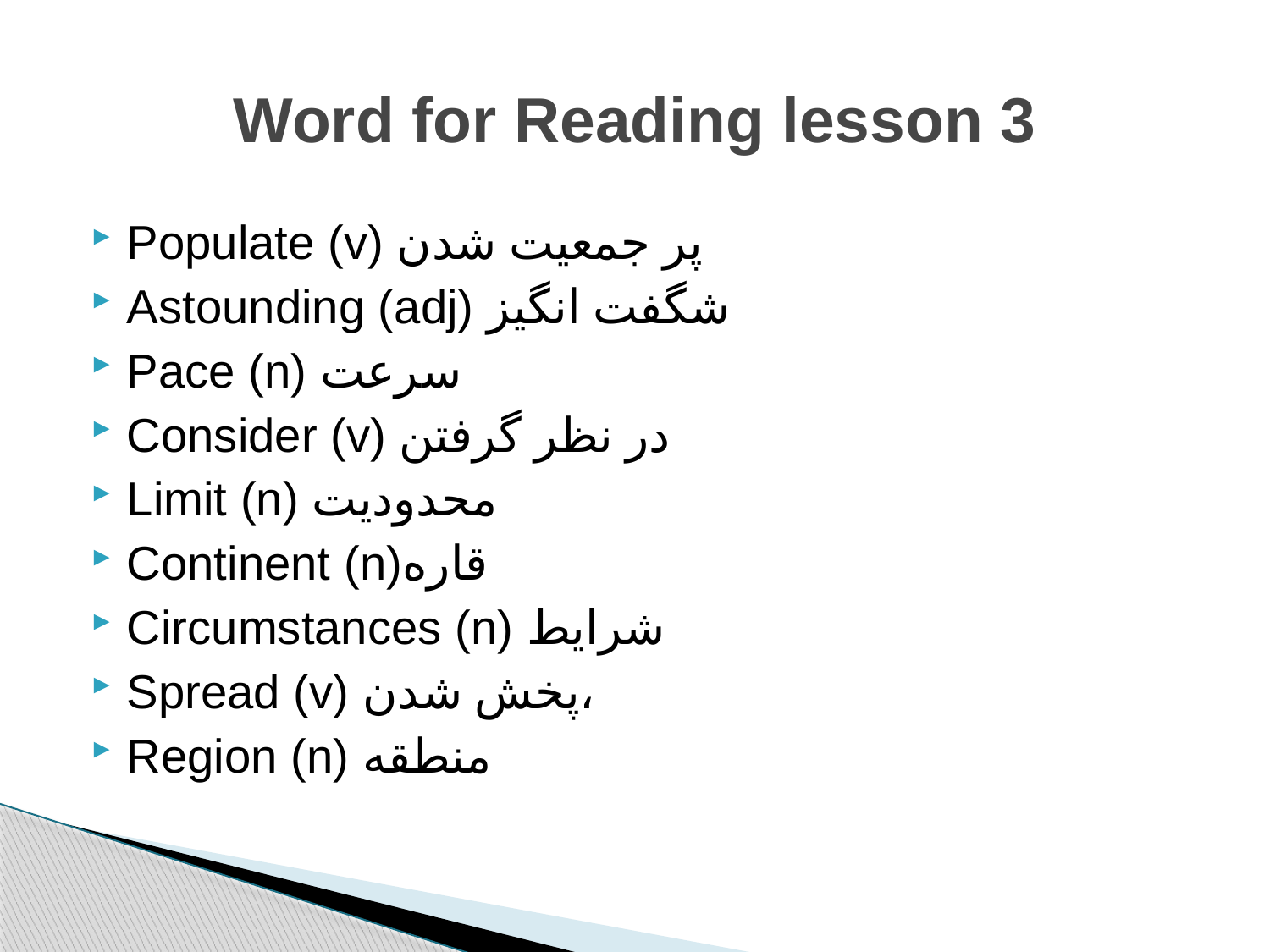

# Word for Reading lesson 3
Populate (v) پر جمعیت شدن
Astounding (adj) شگفت انگیز
Pace (n) سرعت
Consider (v) در نظر گرفتن
Limit (n) محدودیت
Continent (n)قاره
Circumstances (n) شرایط
Spread (v) پخش شدن،
Region (n) منطقه